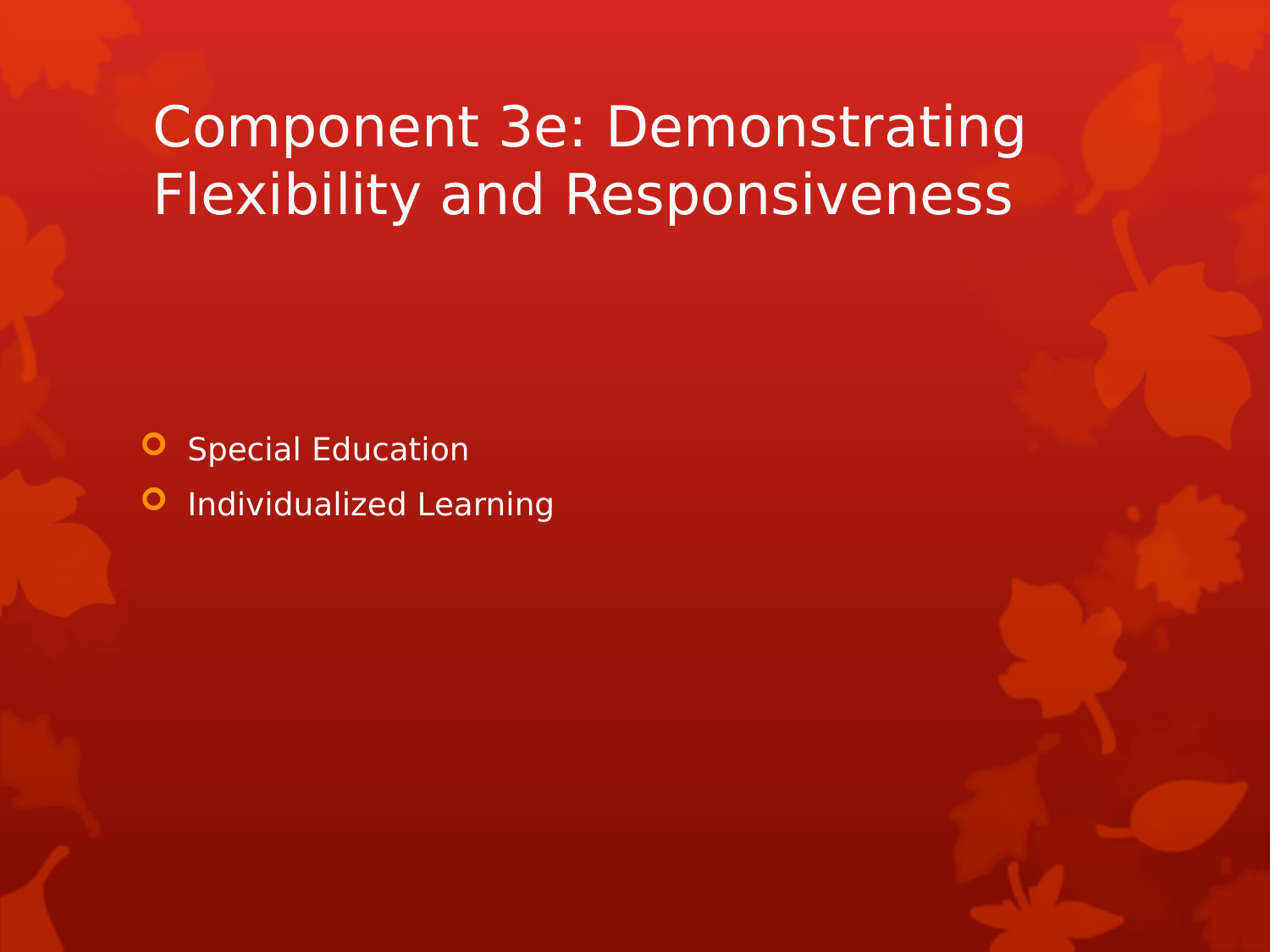

# Component 3e: Demonstrating Flexibility and Responsiveness
Special Education
Individualized Learning